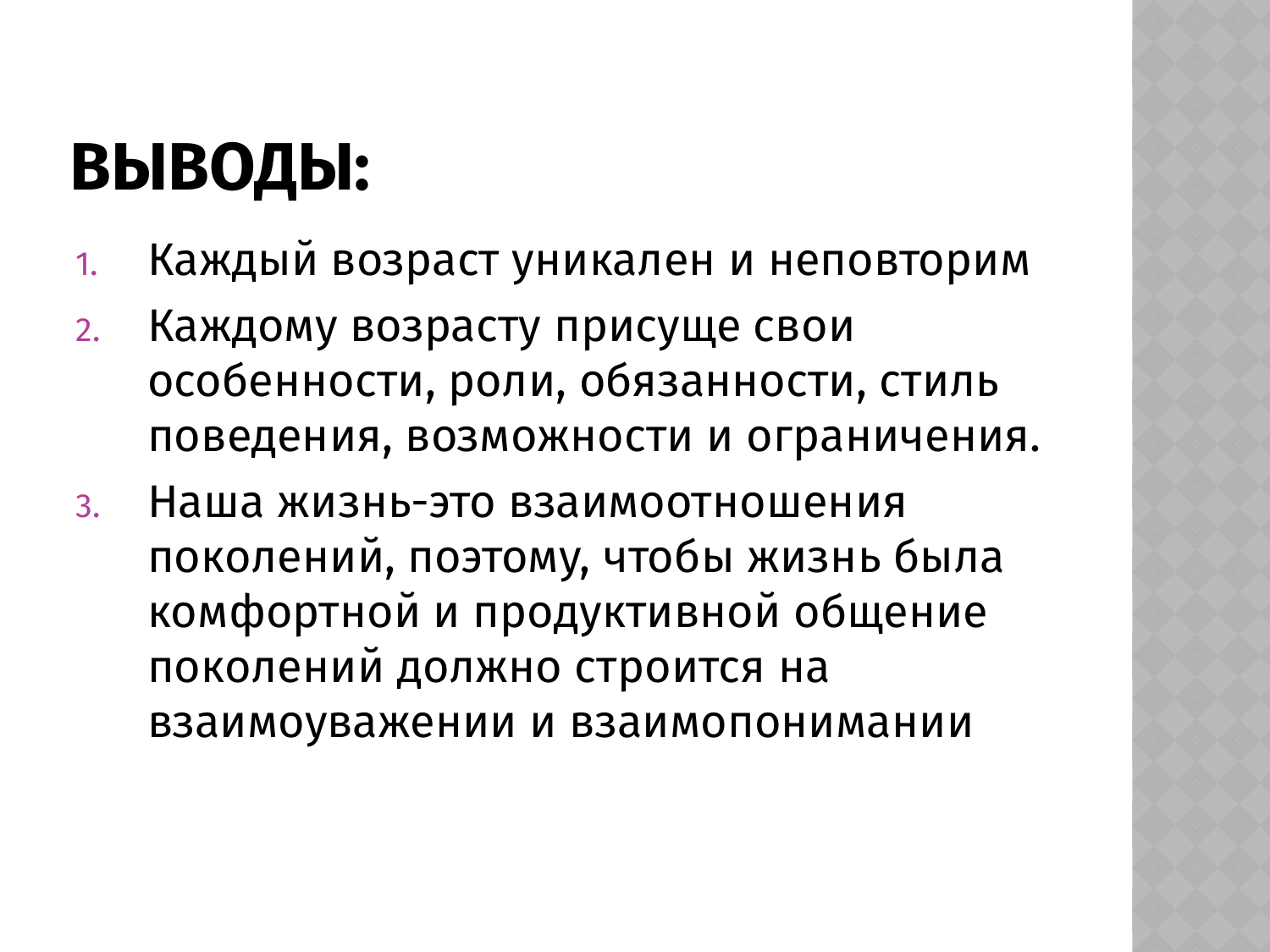

# Выводы:
Каждый возраст уникален и неповторим
Каждому возрасту присуще свои особенности, роли, обязанности, стиль поведения, возможности и ограничения.
Наша жизнь-это взаимоотношения поколений, поэтому, чтобы жизнь была комфортной и продуктивной общение поколений должно строится на взаимоуважении и взаимопонимании